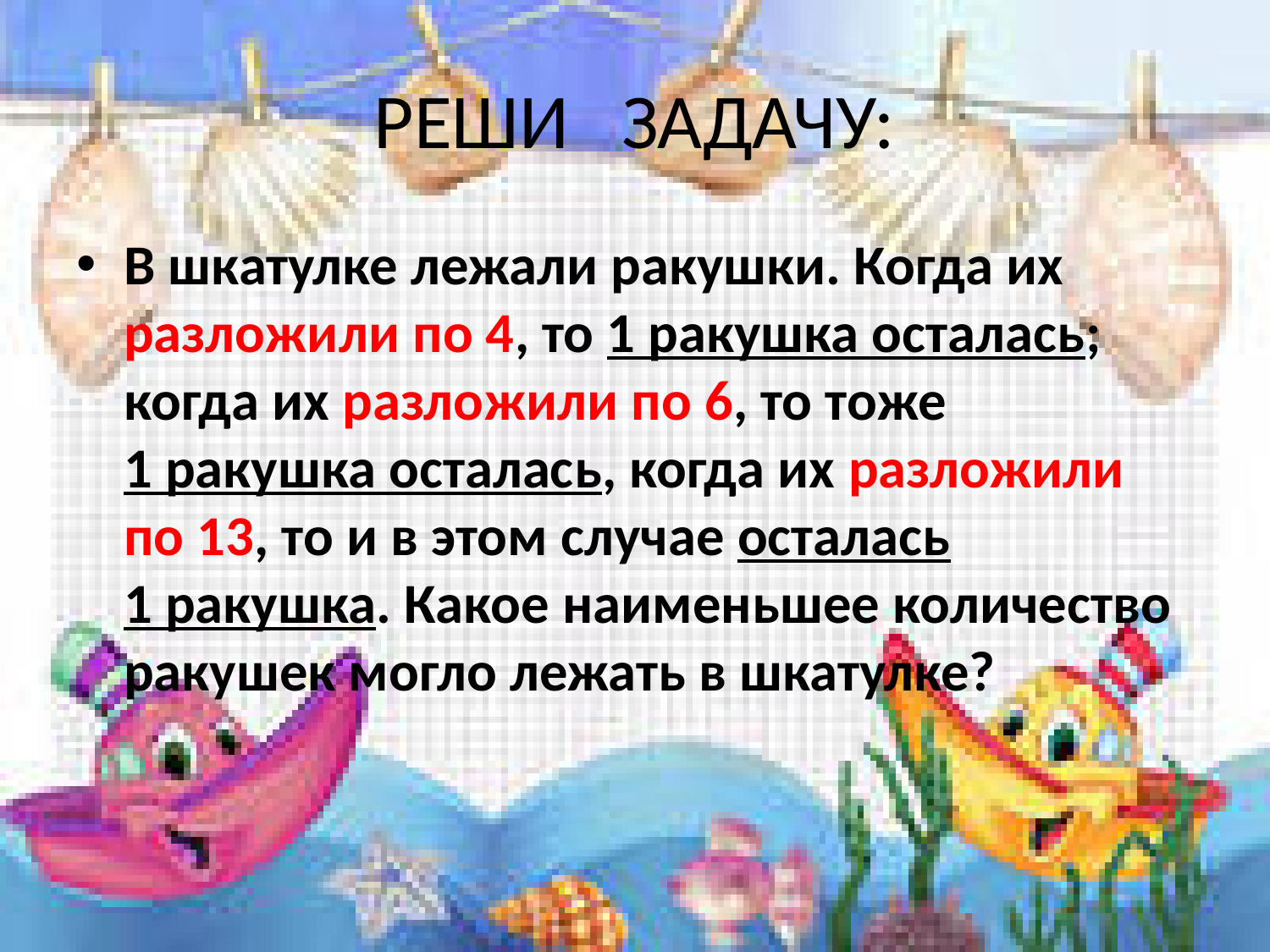

# РЕШИ   ЗАДАЧУ:
В шкатулке лежали ракушки. Когда их разложили по 4, то 1 ракушка осталась; когда их разложили по 6, то тоже 1 ракушка осталась, когда их разложили по 13, то и в этом случае осталась 1 ракушка. Какое наименьшее количество ракушек могло лежать в шкатулке?